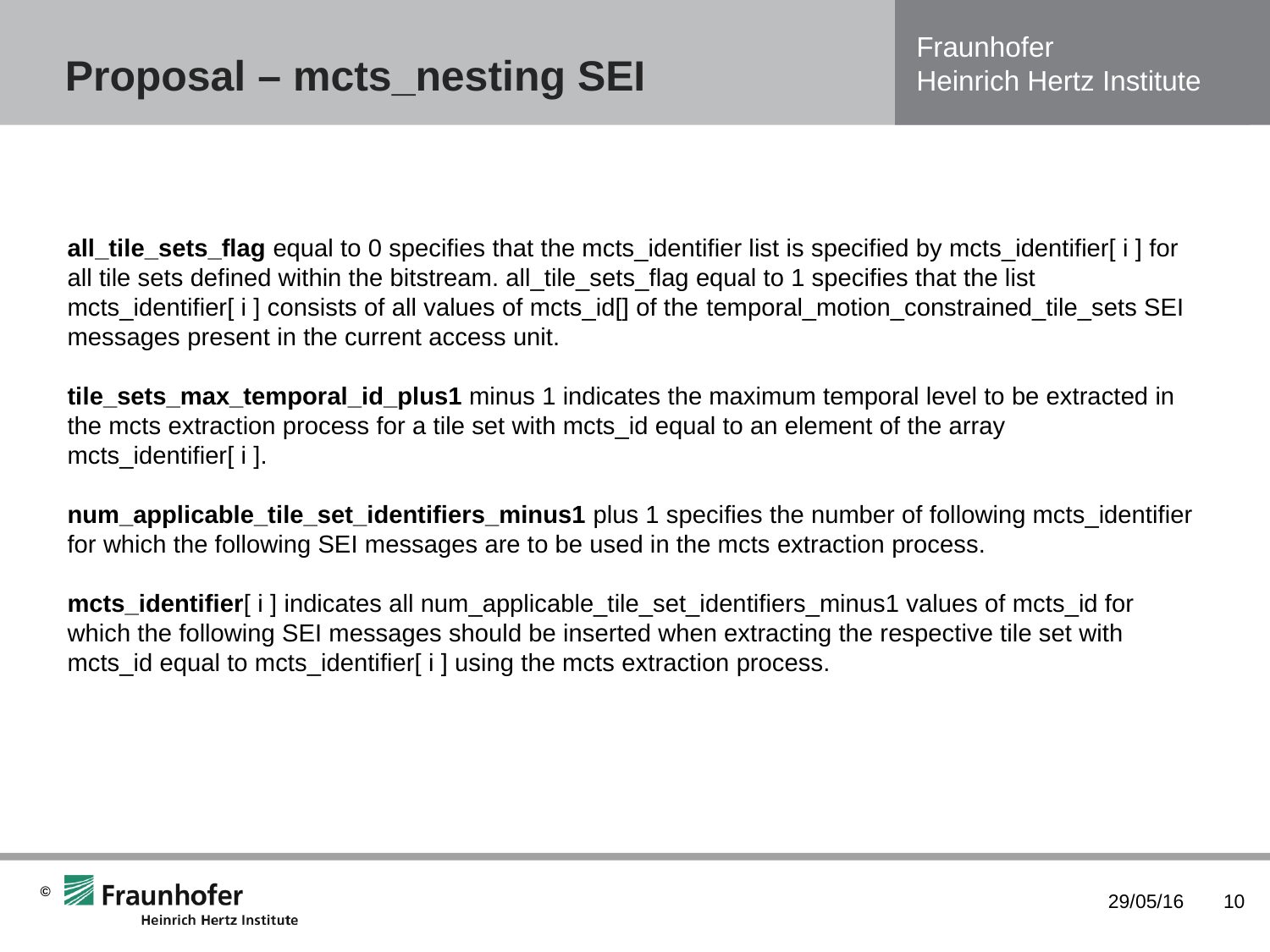

# Proposal – mcts_nesting SEI
all_tile_sets_flag equal to 0 specifies that the mcts_identifier list is specified by mcts_identifier[ i ] for all tile sets defined within the bitstream. all_tile_sets_flag equal to 1 specifies that the list mcts_identifier[ i ] consists of all values of mcts_id[] of the temporal_motion_constrained_tile_sets SEI messages present in the current access unit.

tile_sets_max_temporal_id_plus1 minus 1 indicates the maximum temporal level to be extracted in the mcts extraction process for a tile set with mcts_id equal to an element of the array mcts_identifier[ i ].

num_applicable_tile_set_identifiers_minus1 plus 1 specifies the number of following mcts_identifier for which the following SEI messages are to be used in the mcts extraction process.

mcts_identifier[ i ] indicates all num_applicable_tile_set_identifiers_minus1 values of mcts_id for which the following SEI messages should be inserted when extracting the respective tile set with mcts_id equal to mcts_identifier[ i ] using the mcts extraction process.
29/05/16
10